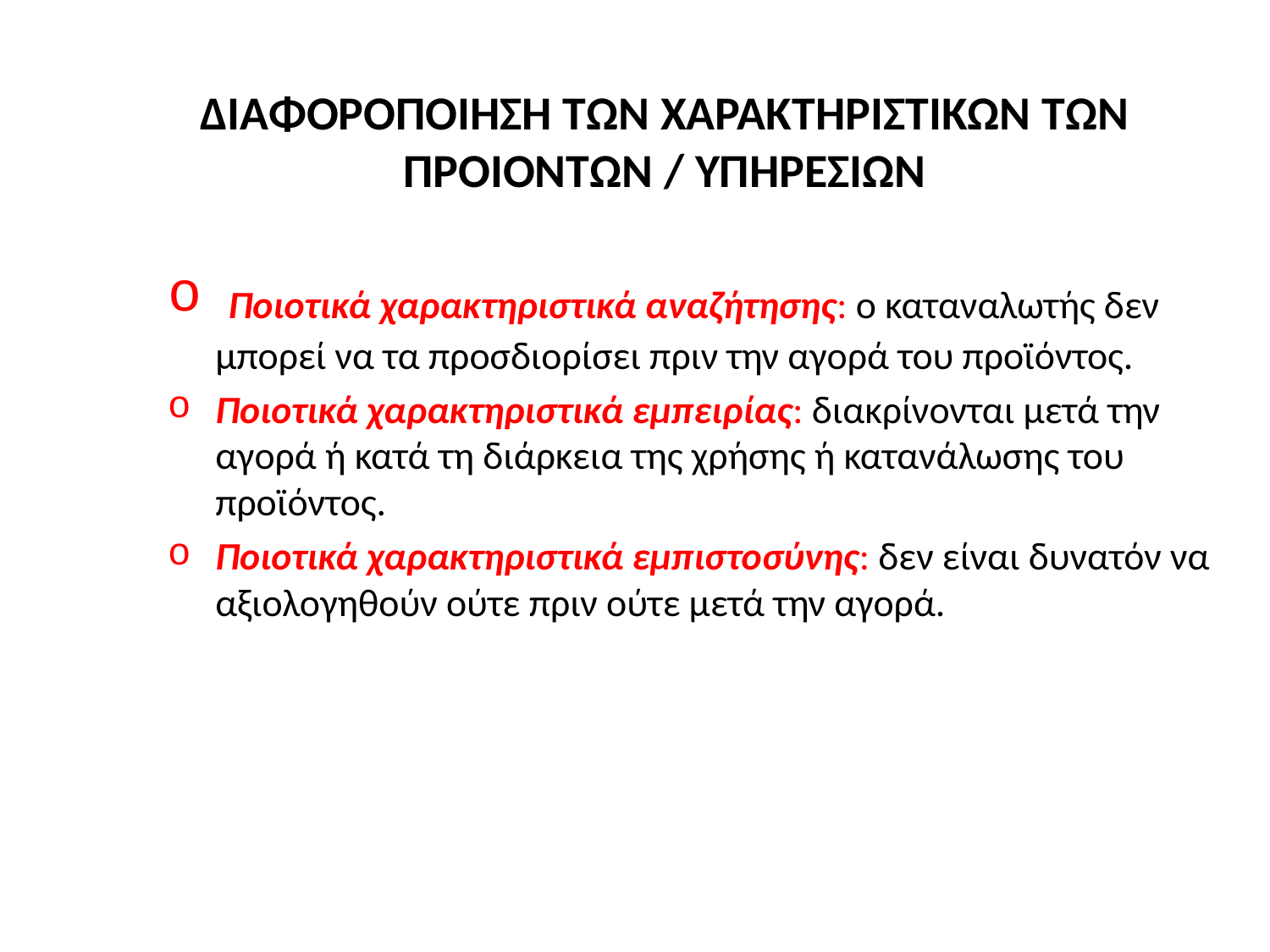

# ΔΙΑΦΟΡΟΠΟΙΗΣΗ ΤΩΝ ΧΑΡΑΚΤΗΡΙΣΤΙΚΩΝ ΤΩΝ ΠΡΟΙΟΝΤΩΝ / ΥΠΗΡΕΣΙΩΝ
 Ποιοτικά χαρακτηριστικά αναζήτησης: ο καταναλωτής δεν μπορεί να τα προσδιορίσει πριν την αγορά του προϊόντος.
Ποιοτικά χαρακτηριστικά εμπειρίας: διακρίνονται μετά την αγορά ή κατά τη διάρκεια της χρήσης ή κατανάλωσης του προϊόντος.
Ποιοτικά χαρακτηριστικά εμπιστοσύνης: δεν είναι δυνατόν να αξιολογηθούν ούτε πριν ούτε μετά την αγορά.